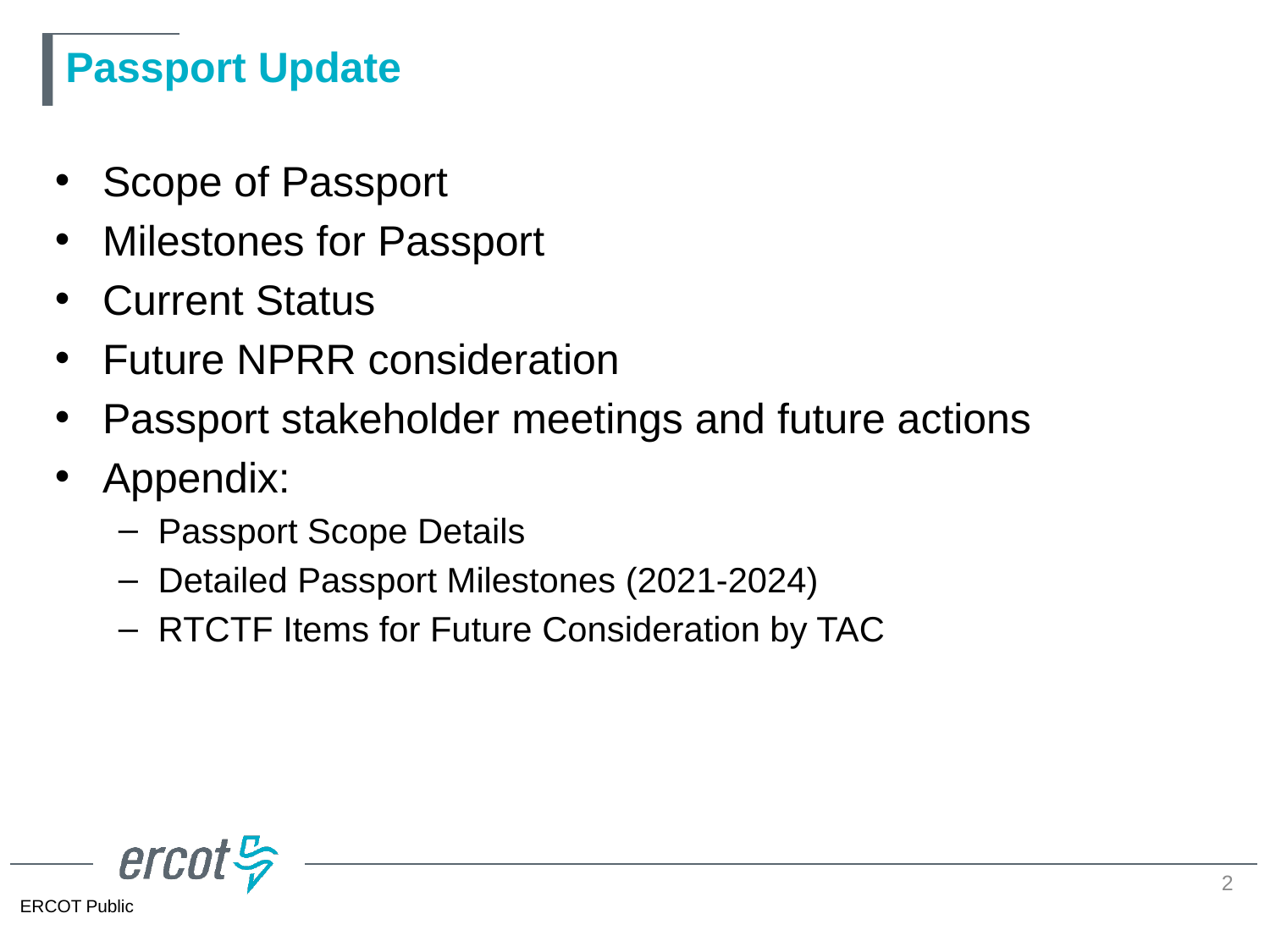

# Passport Update
Scope of Passport
Milestones for Passport
Current Status
Future NPRR consideration
Passport stakeholder meetings and future actions
Appendix:
Passport Scope Details
Detailed Passport Milestones (2021-2024)
RTCTF Items for Future Consideration by TAC
2